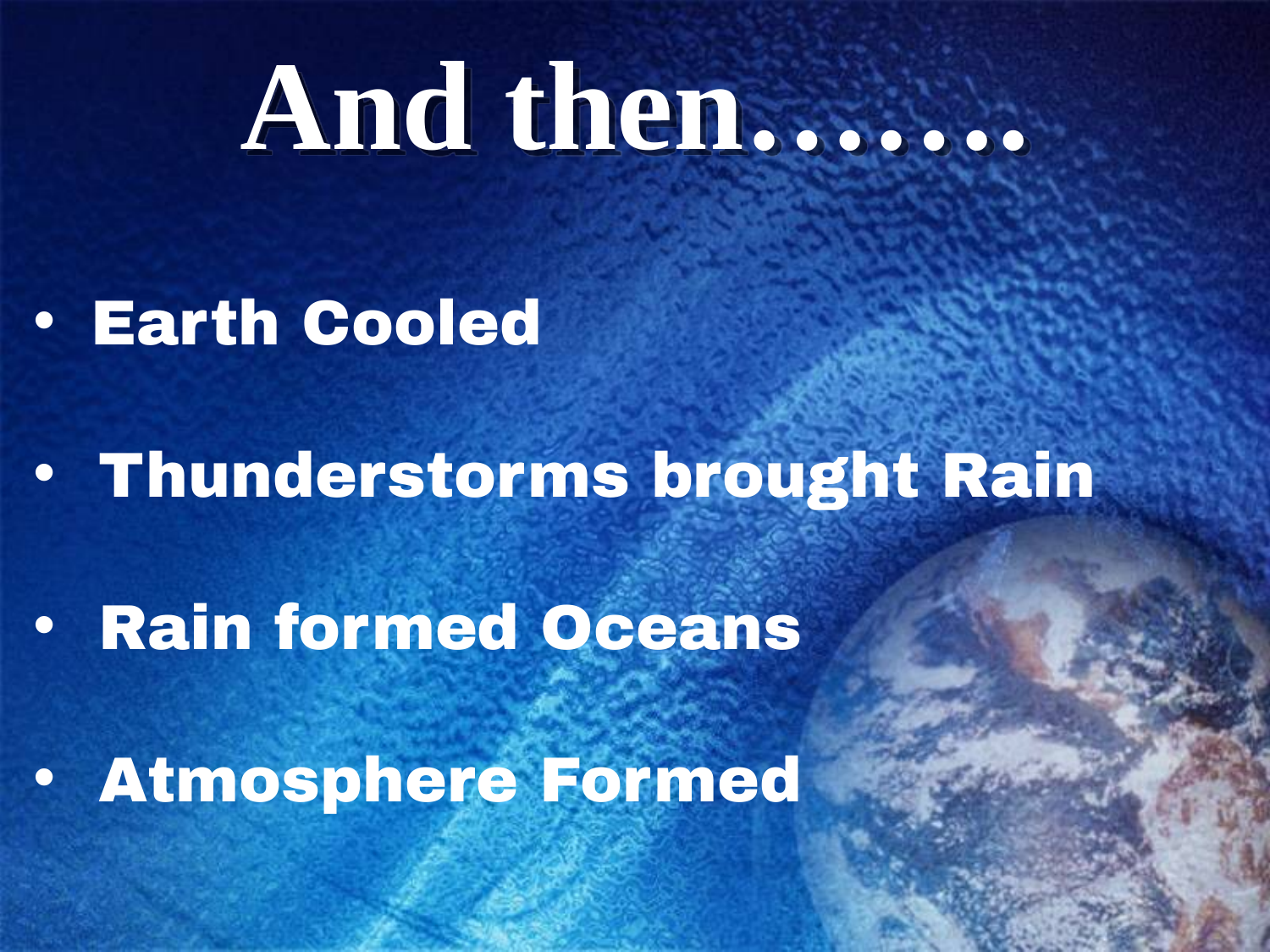

# And then…….
  Earth Cooled

  Thunderstorms brought Rain

  Rain formed Oceans

  Atmosphere Formed